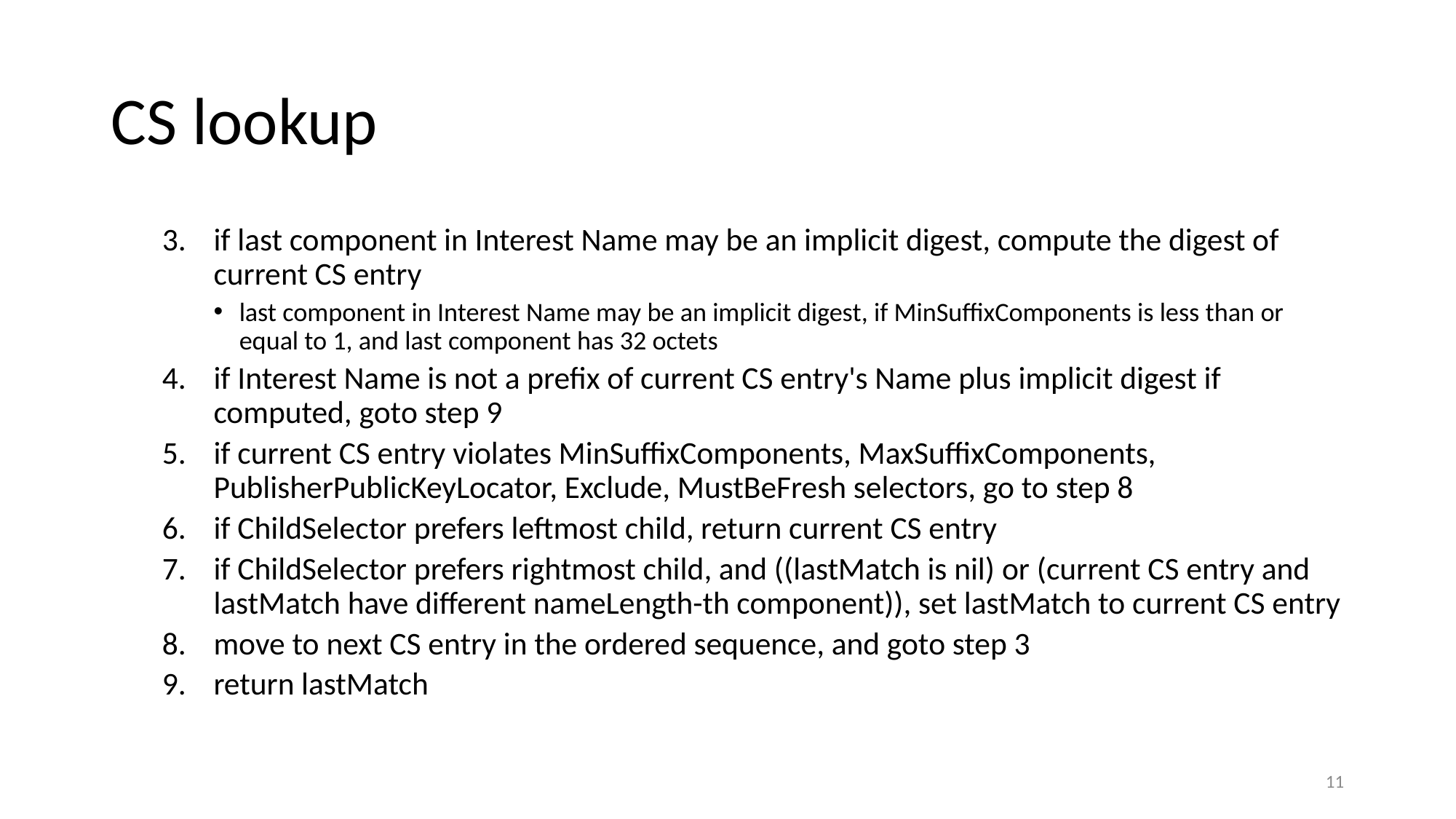

# CS lookup
if last component in Interest Name may be an implicit digest, compute the digest of current CS entry
last component in Interest Name may be an implicit digest, if MinSuffixComponents is less than or equal to 1, and last component has 32 octets
if Interest Name is not a prefix of current CS entry's Name plus implicit digest if computed, goto step 9
if current CS entry violates MinSuffixComponents, MaxSuffixComponents, PublisherPublicKeyLocator, Exclude, MustBeFresh selectors, go to step 8
if ChildSelector prefers leftmost child, return current CS entry
if ChildSelector prefers rightmost child, and ((lastMatch is nil) or (current CS entry and lastMatch have different nameLength-th component)), set lastMatch to current CS entry
move to next CS entry in the ordered sequence, and goto step 3
return lastMatch
11